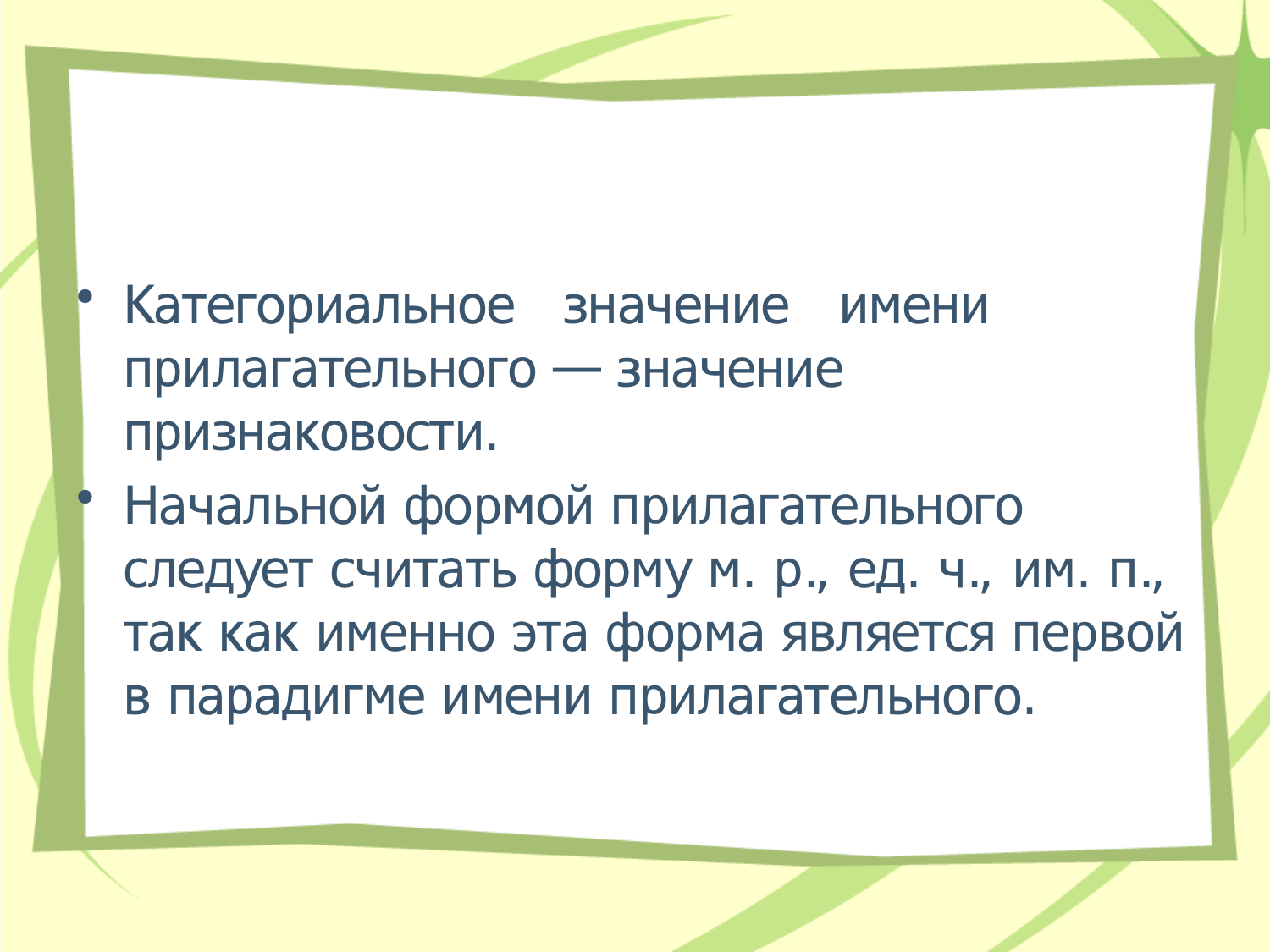

#
Категориальное   значение   имени   прилагательного — значение признаковости.
Начальной формой прилагательного следует считать форму м. р., ед. ч., им. п., так как именно эта форма является первой в парадигме имени прилагательного.